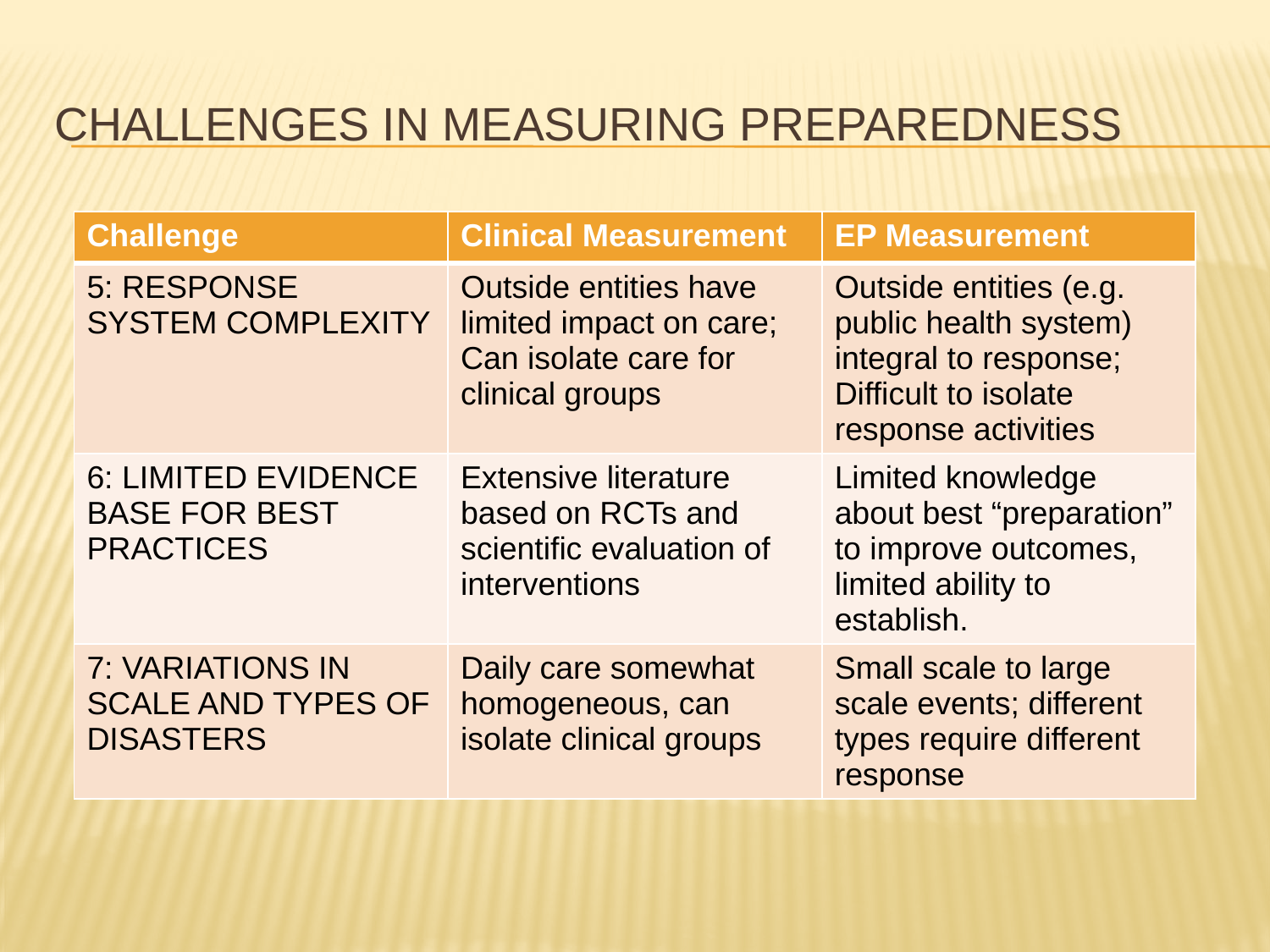

# Challenges in Measuring Preparedness
| Challenge | Clinical Measurement | EP Measurement |
| --- | --- | --- |
| 5: RESPONSE SYSTEM COMPLEXITY | Outside entities have limited impact on care; Can isolate care for clinical groups | Outside entities (e.g. public health system) integral to response; Difficult to isolate response activities |
| 6: LIMITED EVIDENCE BASE FOR BEST PRACTICES | Extensive literature based on RCTs and scientific evaluation of interventions | Limited knowledge about best “preparation” to improve outcomes, limited ability to establish. |
| 7: VARIATIONS IN SCALE AND TYPES OF DISASTERS | Daily care somewhat homogeneous, can isolate clinical groups | Small scale to large scale events; different types require different response |